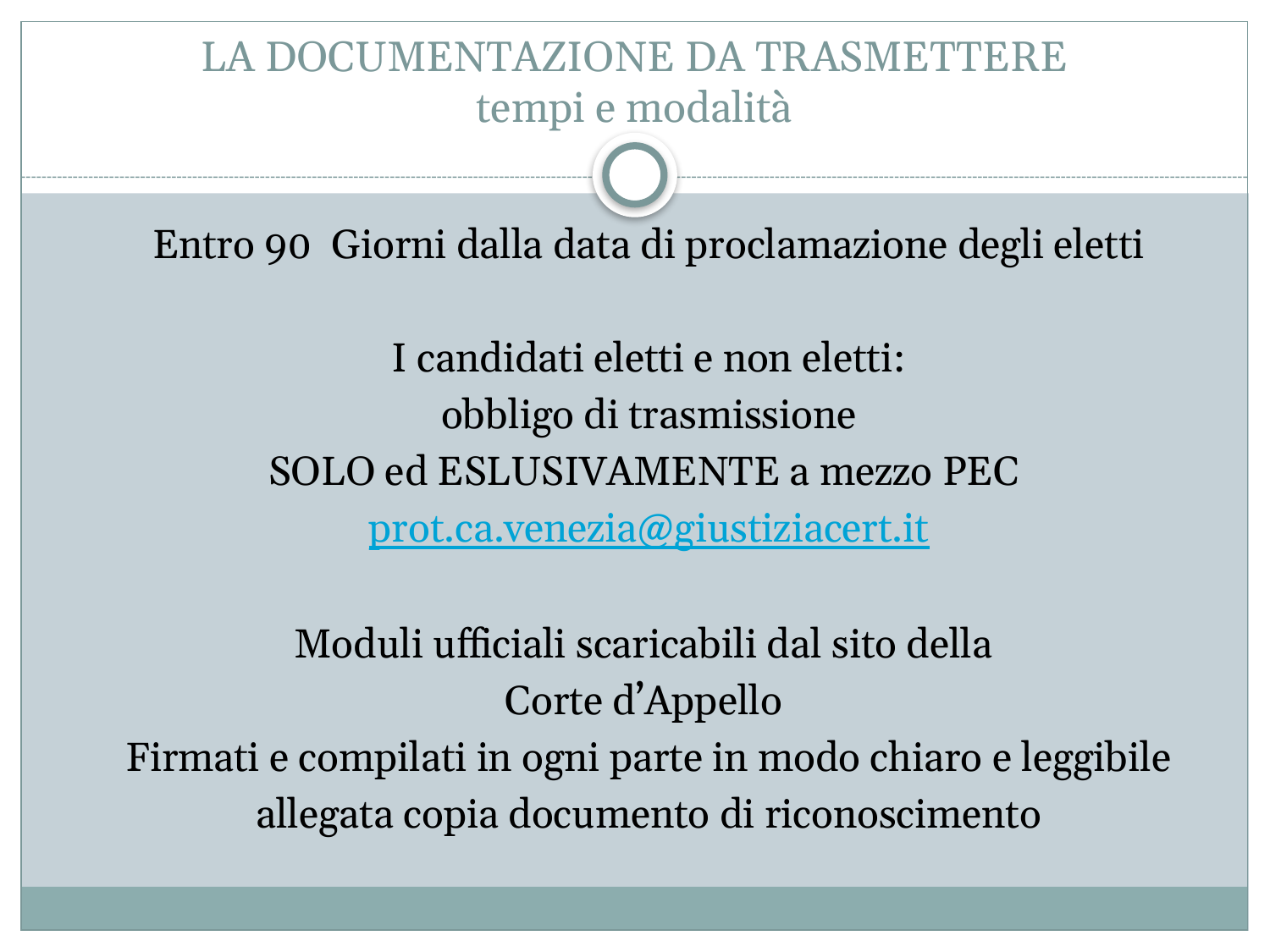

# LA DOCUMENTAZIONE DA TRASMETTERE tempi e modalità
Entro 90  Giorni dalla data di proclamazione degli eletti

I candidati eletti e non eletti:
 obbligo di trasmissione
SOLO ed ESLUSIVAMENTE a mezzo PEC
prot.ca.venezia@giustiziacert.it

Moduli ufficiali scaricabili dal sito della
Corte d’Appello
Firmati e compilati in ogni parte in modo chiaro e leggibile
allegata copia documento di riconoscimento